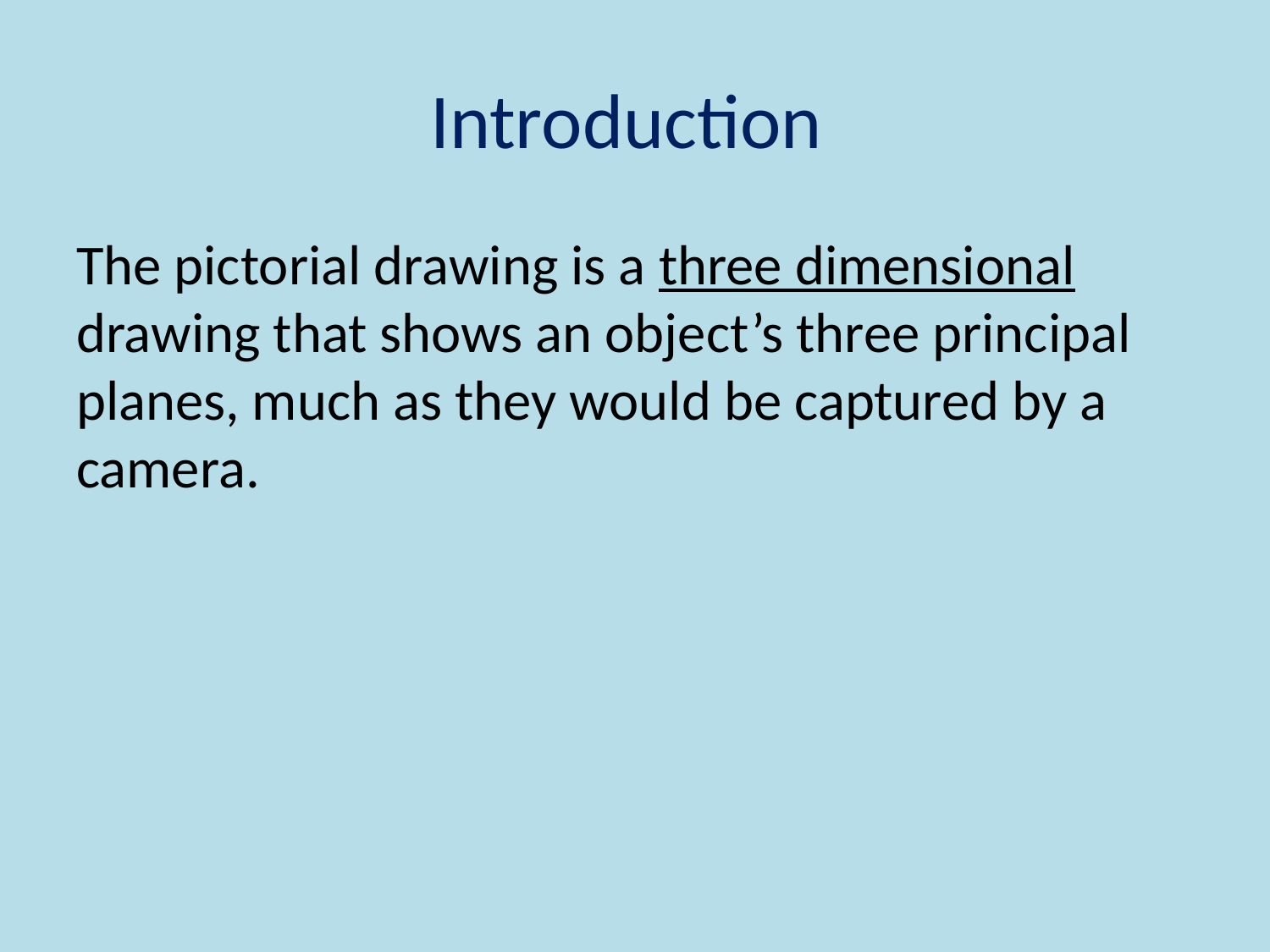

# Introduction
The pictorial drawing is a three dimensional drawing that shows an object’s three principal planes, much as they would be captured by a camera.